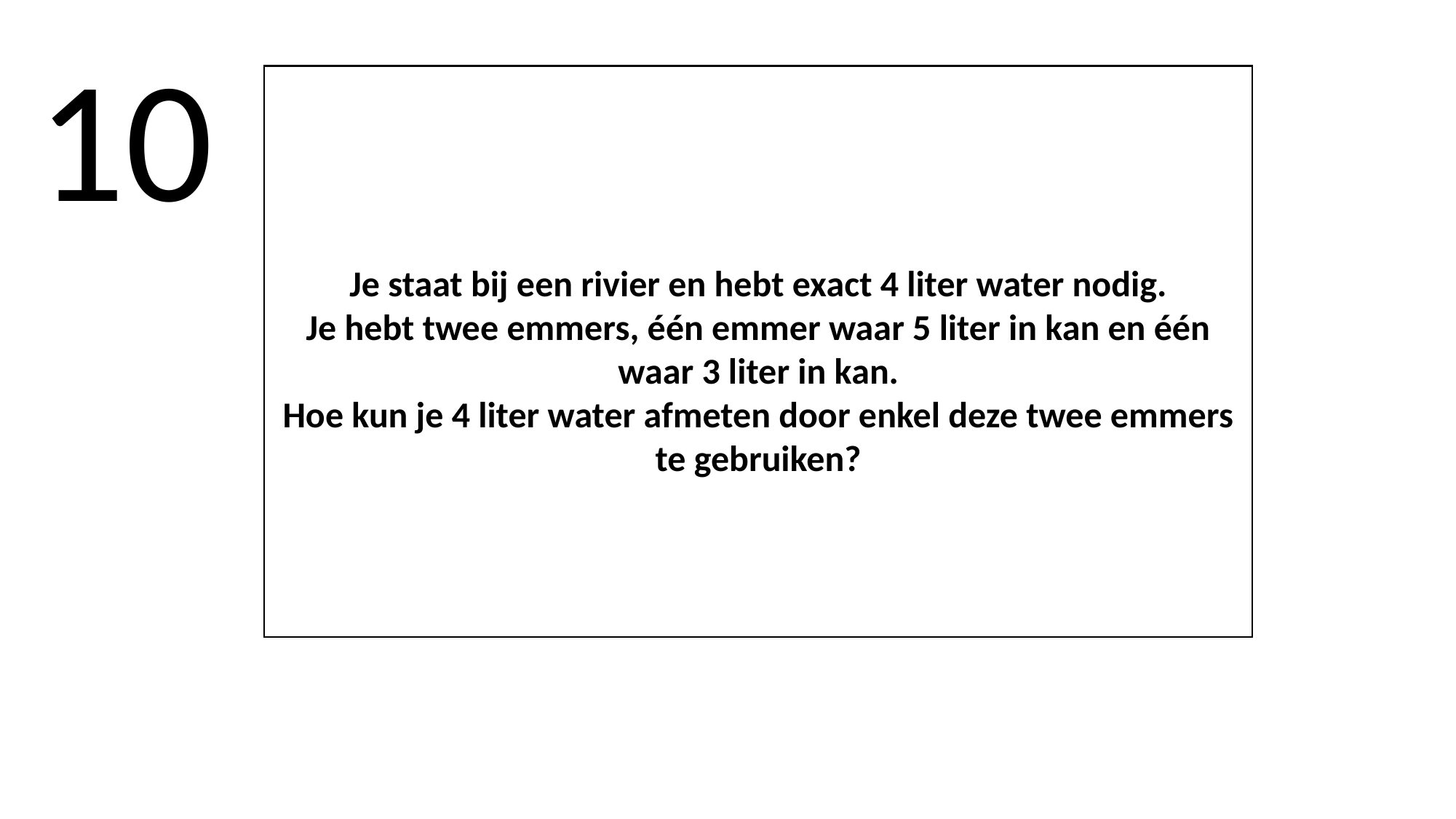

#
10

Je staat bij een rivier en hebt exact 4 liter water nodig.
Je hebt twee emmers, één emmer waar 5 liter in kan en één waar 3 liter in kan.
Hoe kun je 4 liter water afmeten door enkel deze twee emmers te gebruiken?